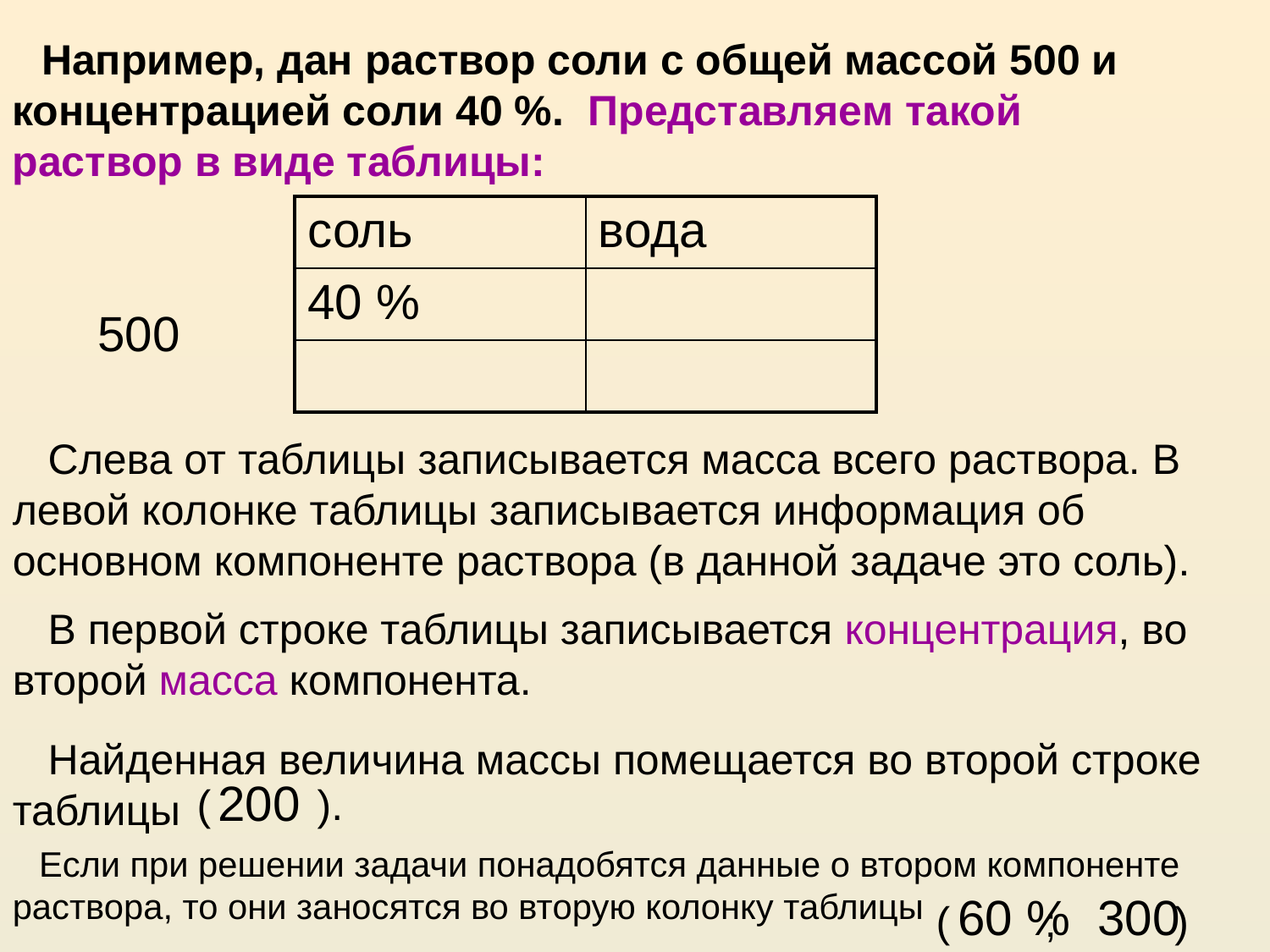

Например, дан раствор соли с общей массой 500 и концентрацией соли 40 %.  Представляем такой раствор в виде таблицы:
| соль | вода |
| --- | --- |
| 40 % |  |
|  |  |
500
   Слева от таблицы записывается масса всего раствора. В левой колонке таблицы записывается информация об основном компоненте раствора (в данной задаче это соль).
   В первой строке таблицы записывается концентрация, во второй масса компонента.
   Найденная величина массы помещается во второй строке таблицы
200
(         ).
   Если при решении задачи понадобятся данные о втором компоненте раствора, то они заносятся во вторую колонку таблицы
60 %
300
(        ;          )